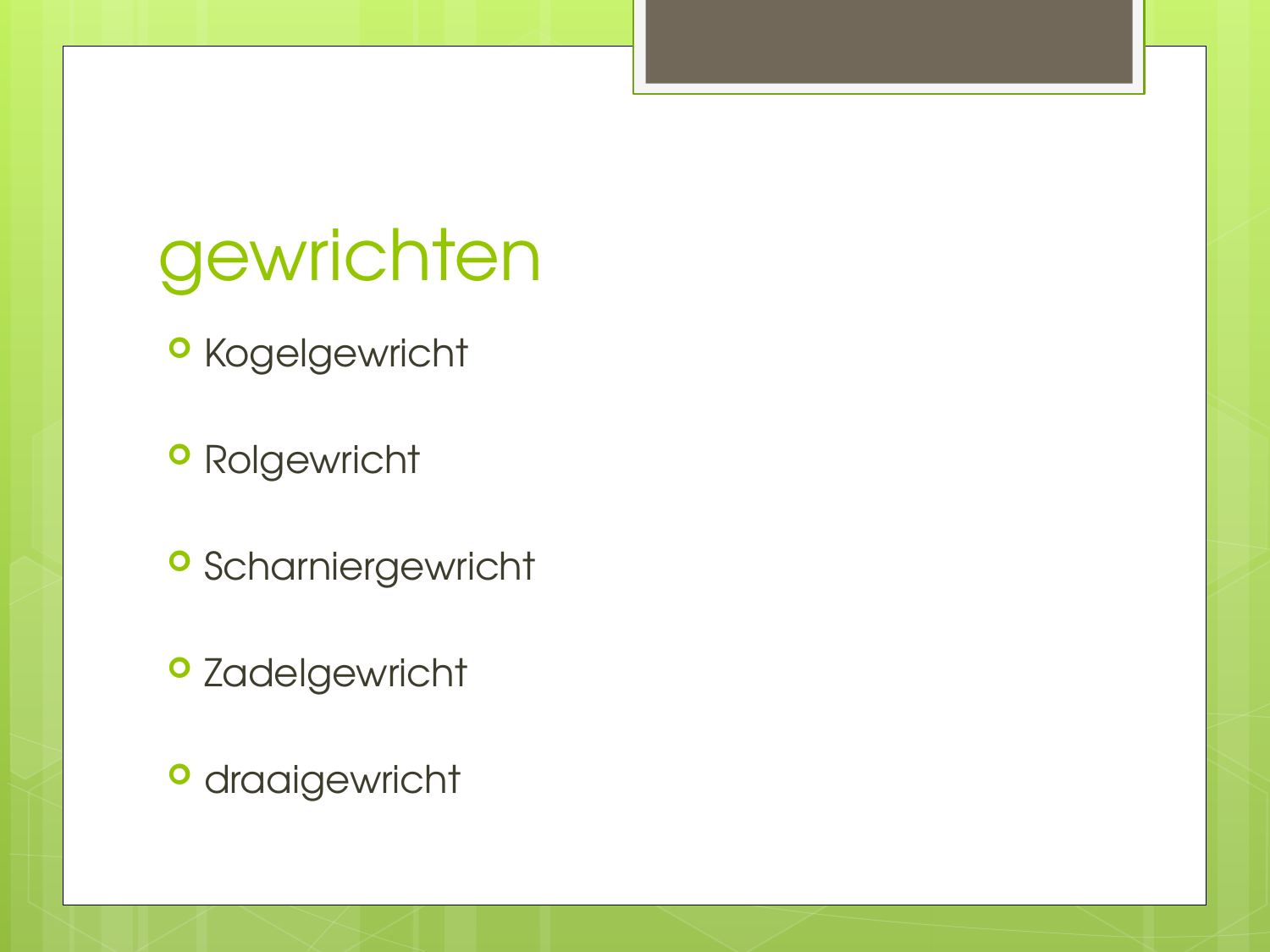

# gewrichten
Kogelgewricht

Rolgewricht

Scharniergewricht

Zadelgewricht

draaigewricht